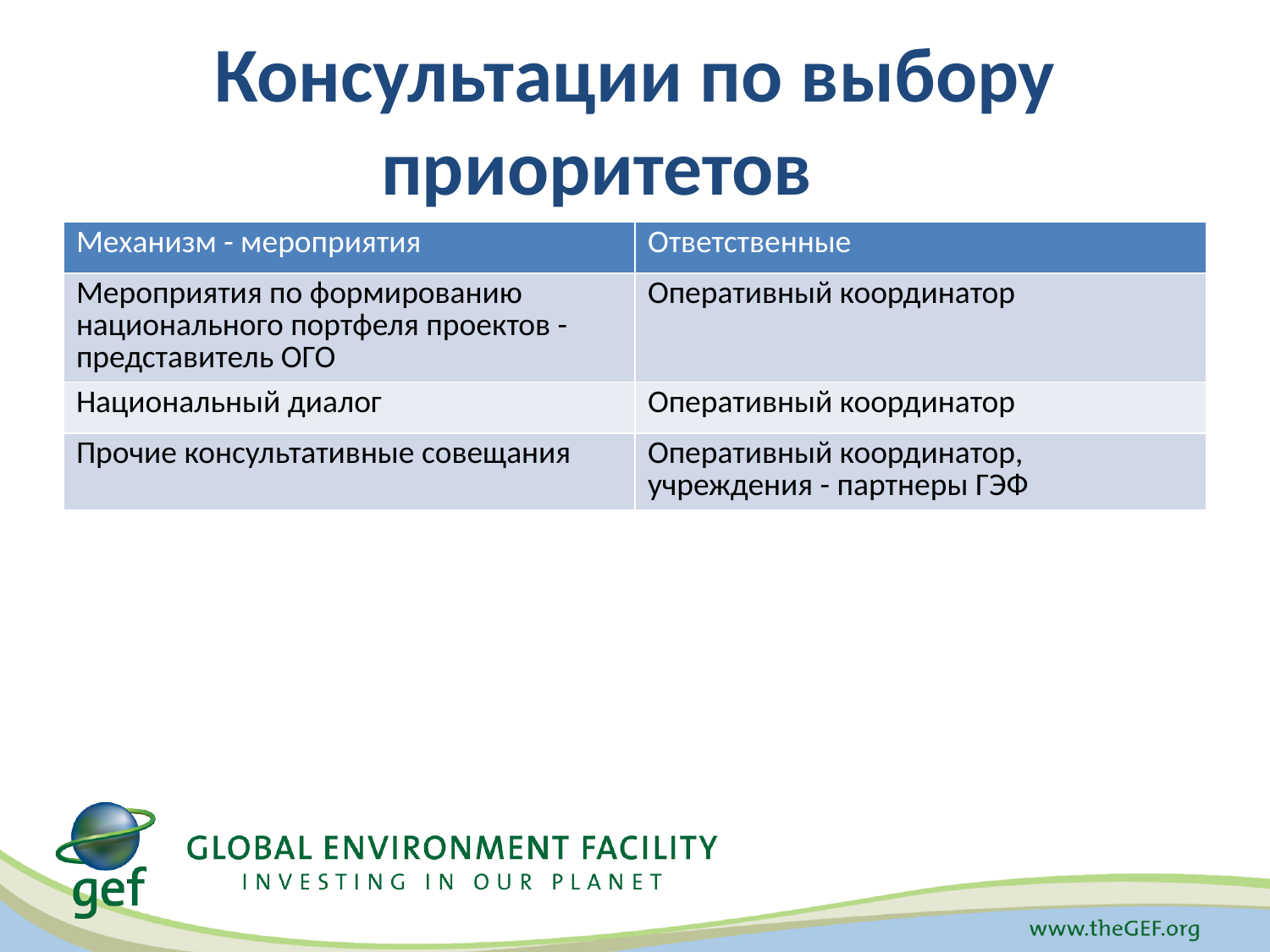

# Консультации по выбору приоритетов
| Механизм - мероприятия | Ответственные |
| --- | --- |
| Мероприятия по формированию национального портфеля проектов - представитель ОГО | Оперативный координатор |
| Национальный диалог | Оперативный координатор |
| Прочие консультативные совещания | Оперативный координатор, учреждения - партнеры ГЭФ |